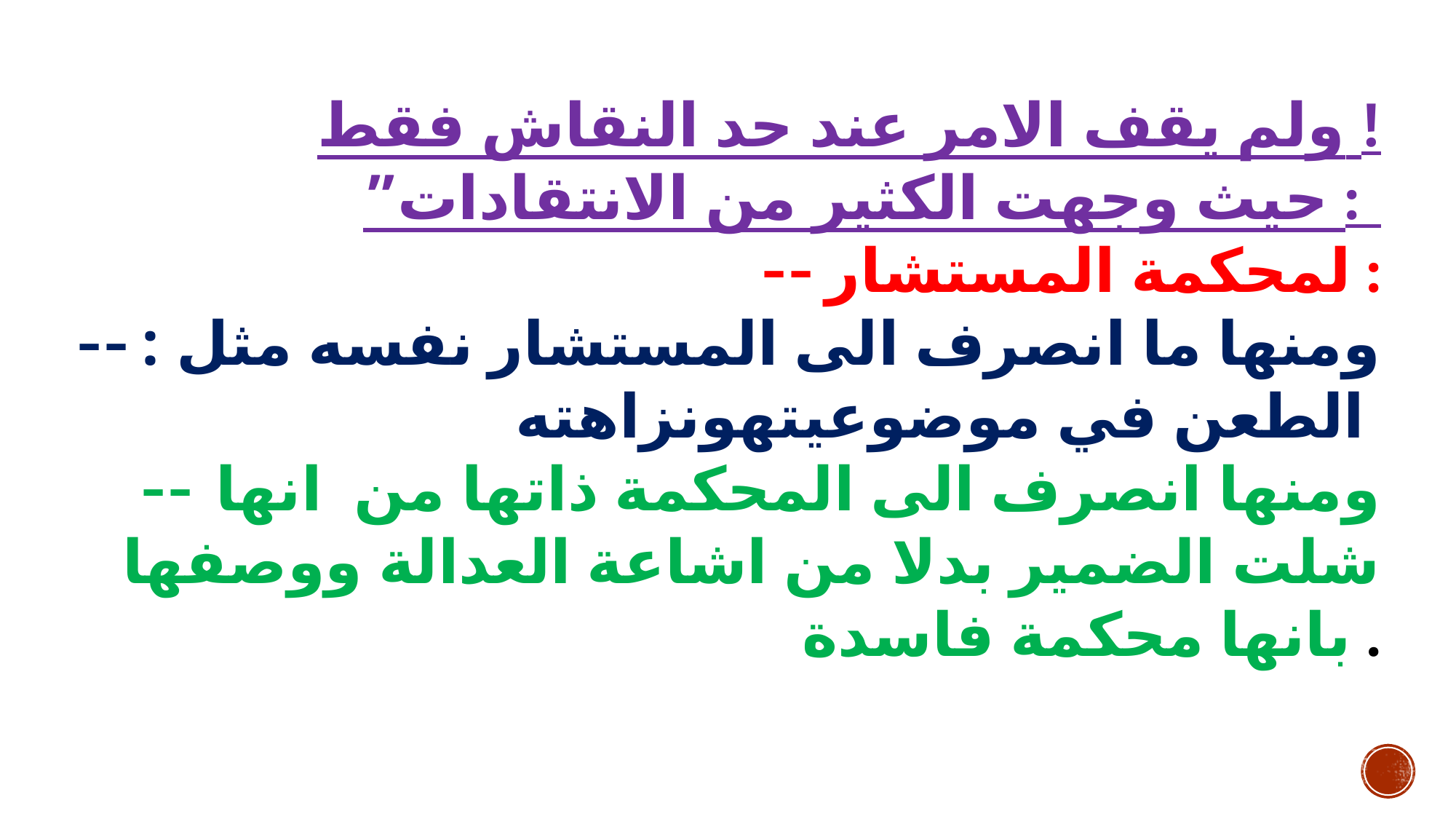

ولم يقف الامر عند حد النقاش فقط !
”حيث وجهت الكثير من الانتقادات :
-- لمحكمة المستشار :
-- ومنها ما انصرف الى المستشار نفسه مثل : الطعن في موضوعيتهونزاهته
--  ومنها انصرف الى المحكمة ذاتها من  انها شلت الضمير بدلا من اشاعة العدالة ووصفها بانها محكمة فاسدة .